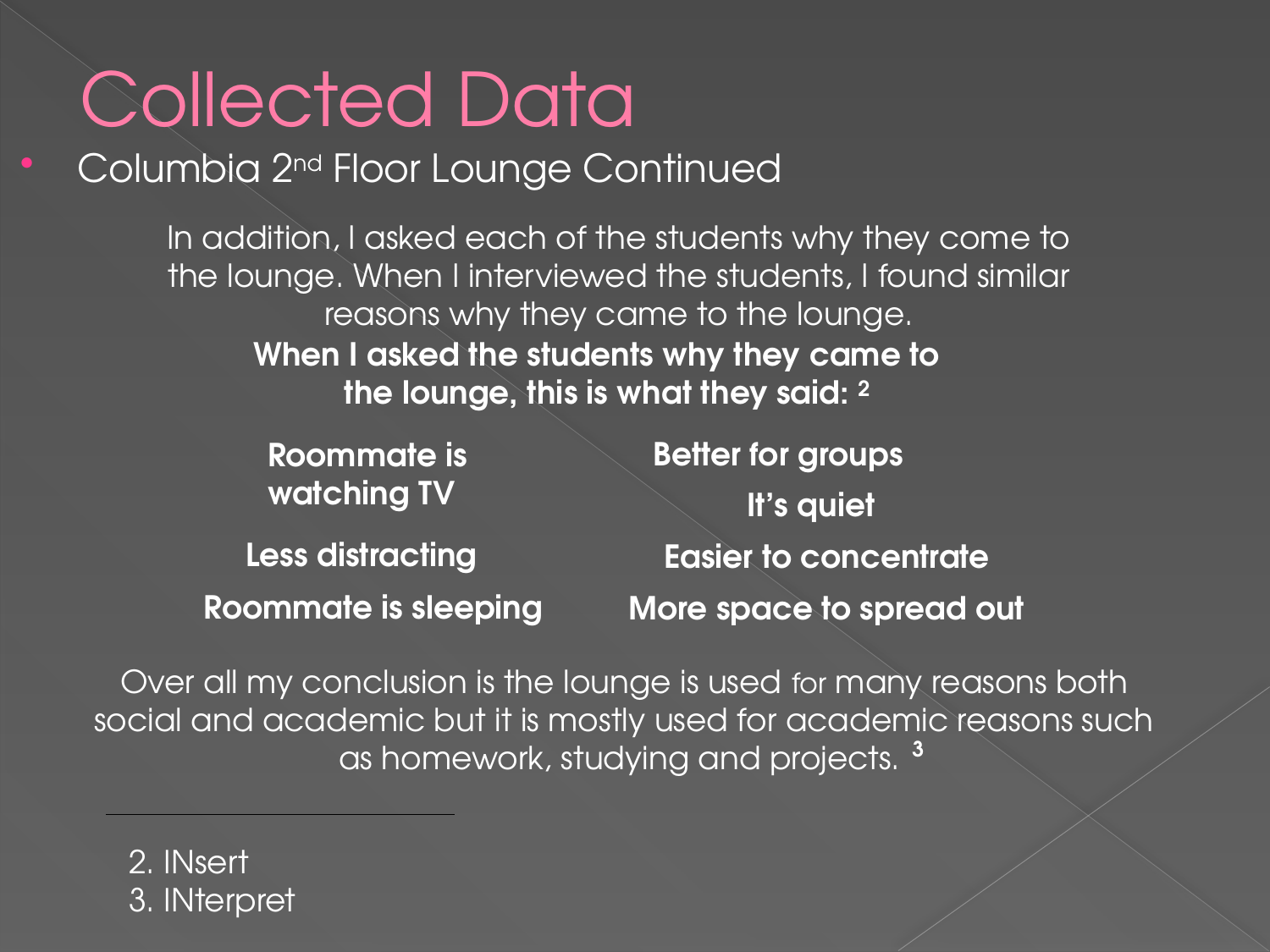

# Collected Data
Columbia 2nd Floor Lounge Continued
In addition, I asked each of the students why they come to the lounge. When I interviewed the students, I found similar reasons why they came to the lounge.
When I asked the students why they came to the lounge, this is what they said:
Better for groups
Roommate is watching TV
It’s quiet
Less distracting
Easier to concentrate
Roommate is sleeping
More space to spread out
2
Over all my conclusion is the lounge is used for many reasons both social and academic but it is mostly used for academic reasons such as homework, studying and projects.
3
2. INsert
3. INterpret